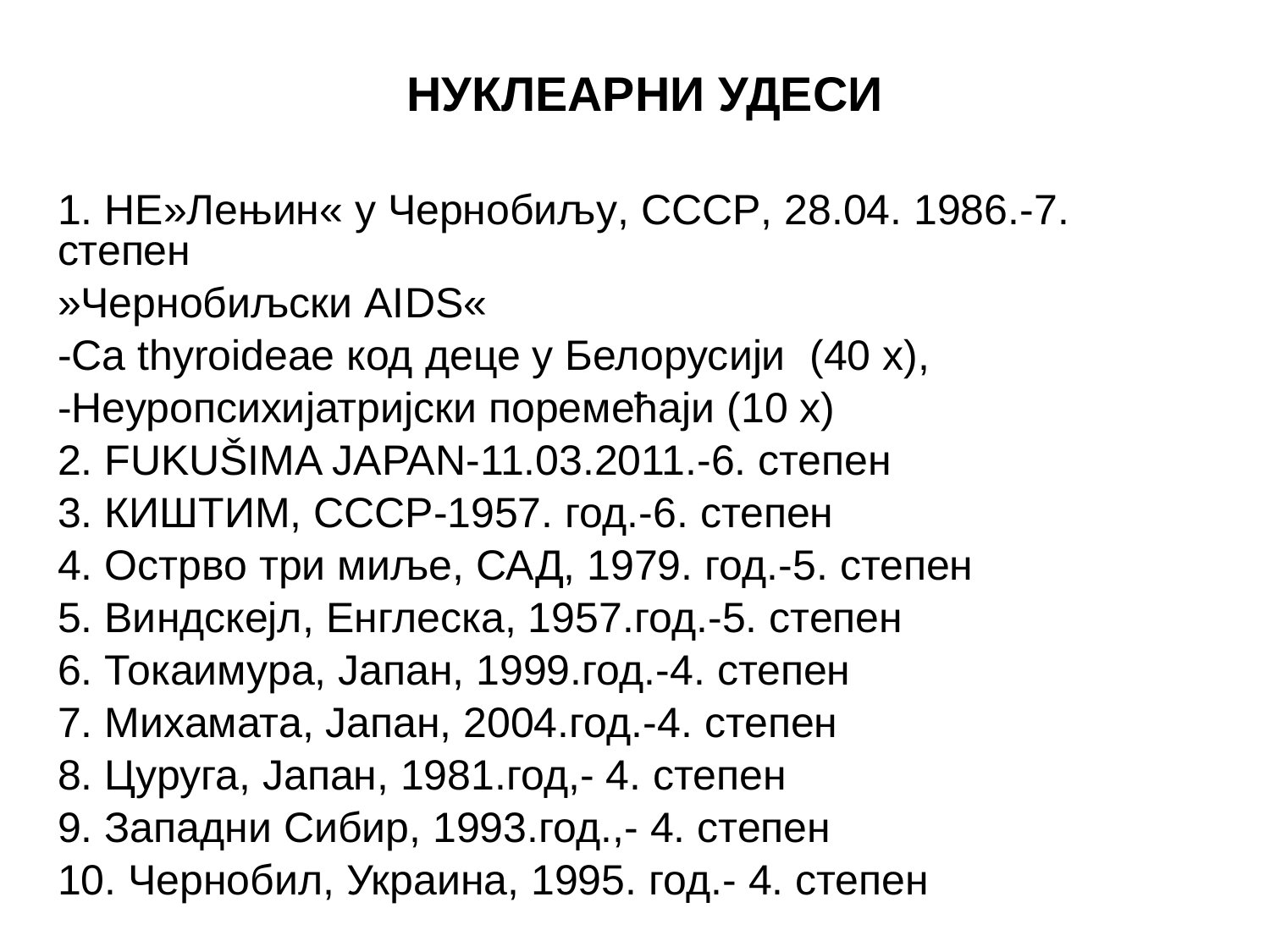

# НУКЛЕАРНИ УДЕСИ
1. НЕ»Лењин« у Чернобиљу, СССР, 28.04. 1986.-7. степен
»Чернобиљски AIDS«
-Ca thyroideae код деце у Белорусији  (40 x),
-Неуропсихијатријски поремећаји (10 x)
2. FUKUŠIMA JAPAN-11.03.2011.-6. степен
3. КИШТИМ, СССР-1957. год.-6. степен
4. Острво три миље, САД, 1979. год.-5. степен
5. Виндскејл, Енглеска, 1957.год.-5. степен
6. Токаимура, Јапан, 1999.год.-4. степен
7. Михамата, Јапан, 2004.год.-4. степен
8. Цуруга, Јапан, 1981.год,- 4. степен
9. Западни Сибир, 1993.год.,- 4. степен
10. Чернобил, Украина, 1995. год.- 4. степен